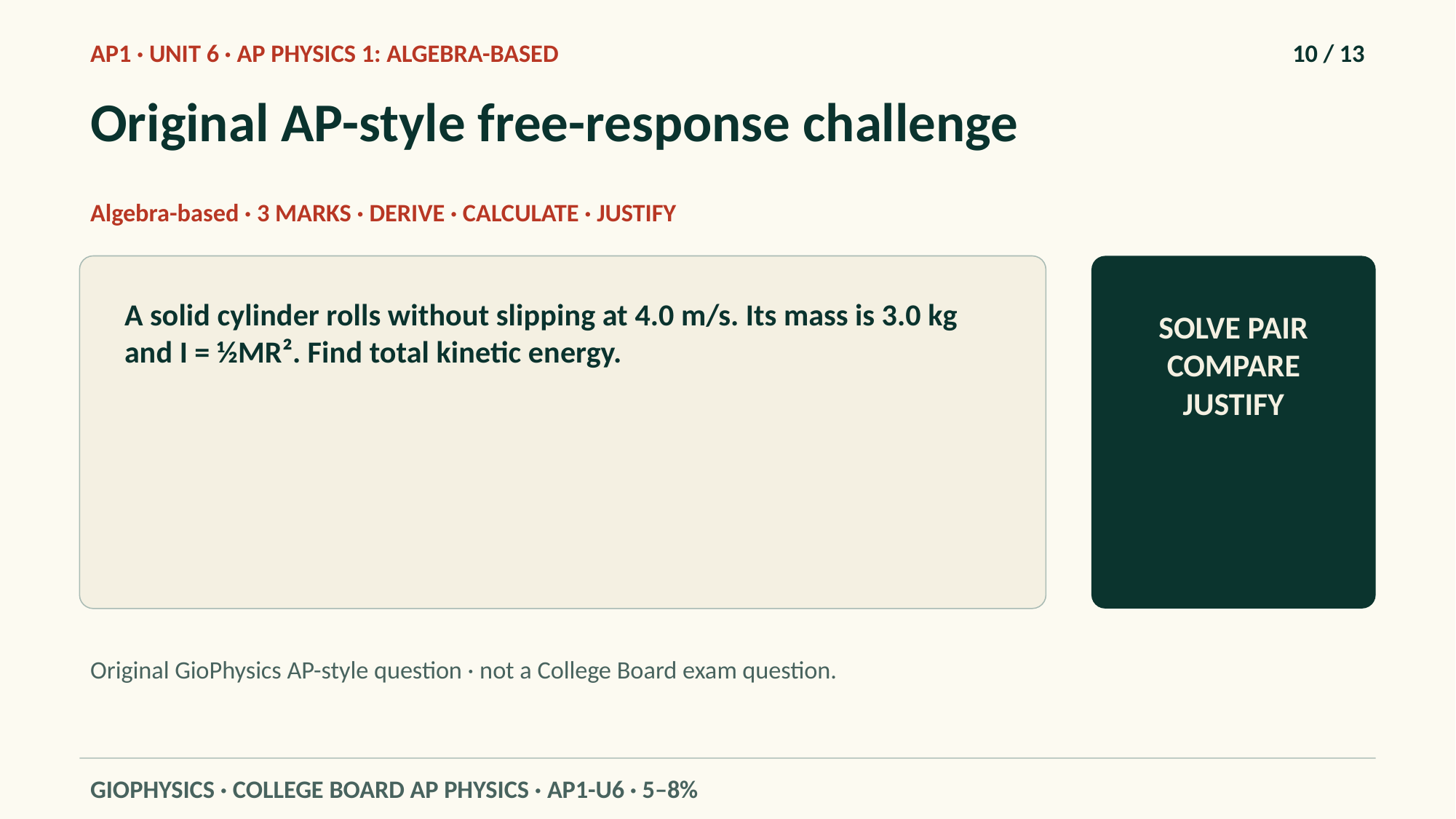

AP1 · UNIT 6 · AP PHYSICS 1: ALGEBRA-BASED
10 / 13
Original AP-style free-response challenge
Algebra-based · 3 MARKS · DERIVE · CALCULATE · JUSTIFY

A solid cylinder rolls without slipping at 4.0 m/s. Its mass is 3.0 kg and I = ½MR². Find total kinetic energy.
SOLVE PAIR COMPARE JUSTIFY
Original GioPhysics AP-style question · not a College Board exam question.

GIOPHYSICS · COLLEGE BOARD AP PHYSICS · AP1-U6 · 5–8%